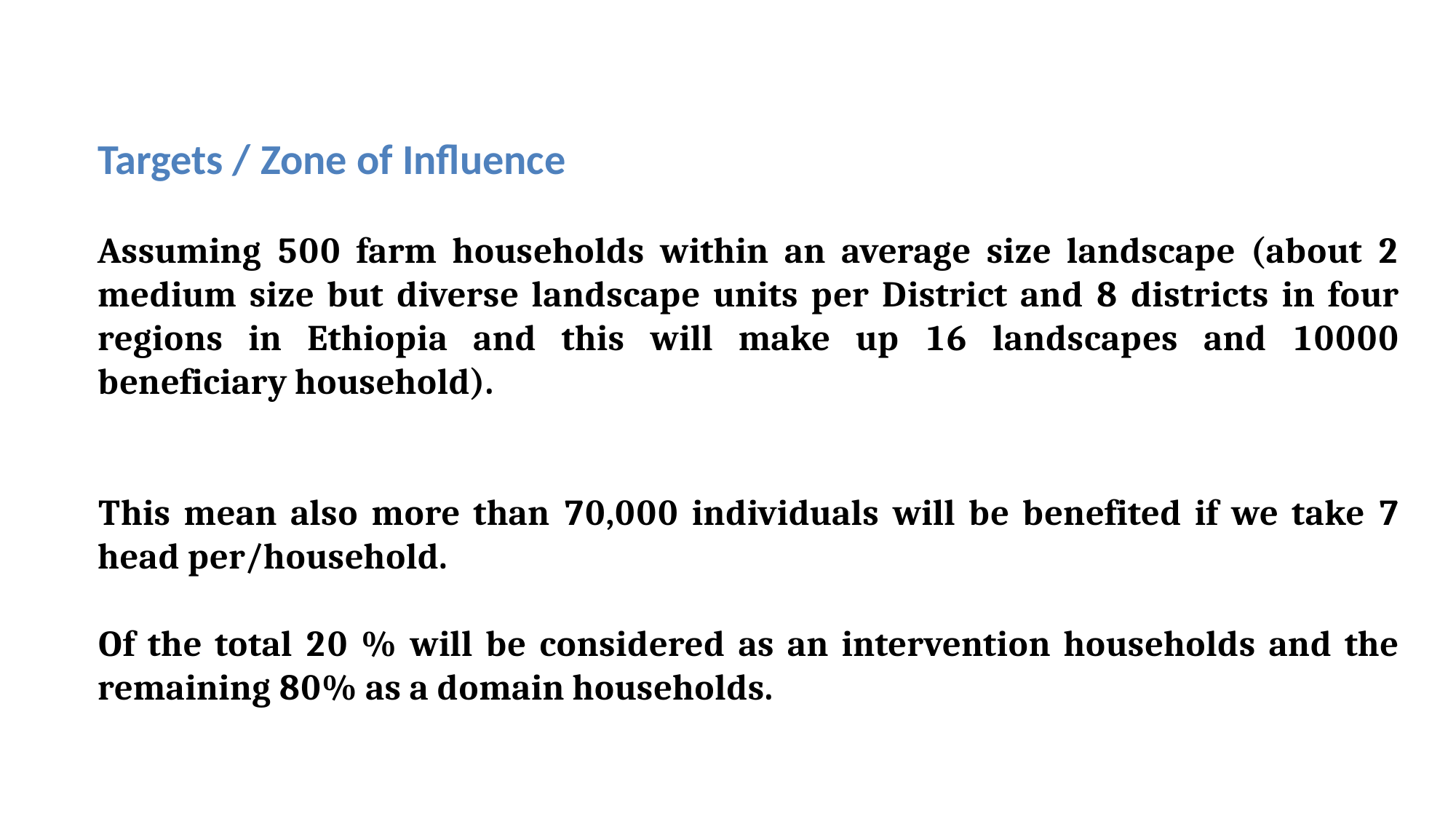

Targets / Zone of Influence

Assuming 500 farm households within an average size landscape (about 2 medium size but diverse landscape units per District and 8 districts in four regions in Ethiopia and this will make up 16 landscapes and 10000 beneficiary household).

This mean also more than 70,000 individuals will be benefited if we take 7 head per/household.

Of the total 20 % will be considered as an intervention households and the remaining 80% as a domain households.